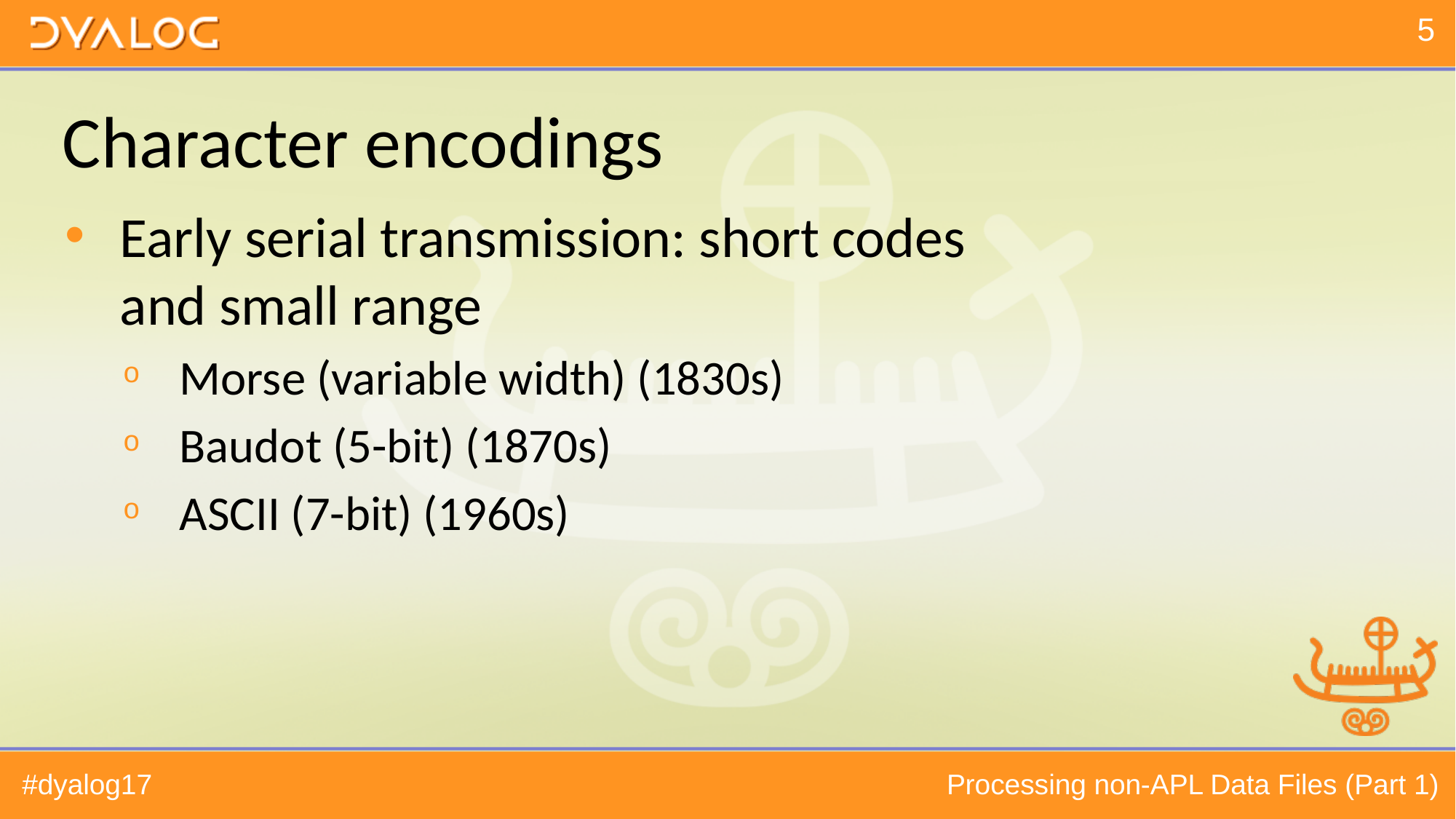

# Character encodings

Early serial transmission: short codes and small range
Morse (variable width) (1830s)
Baudot (5-bit) (1870s)
ASCII (7-bit) (1960s)